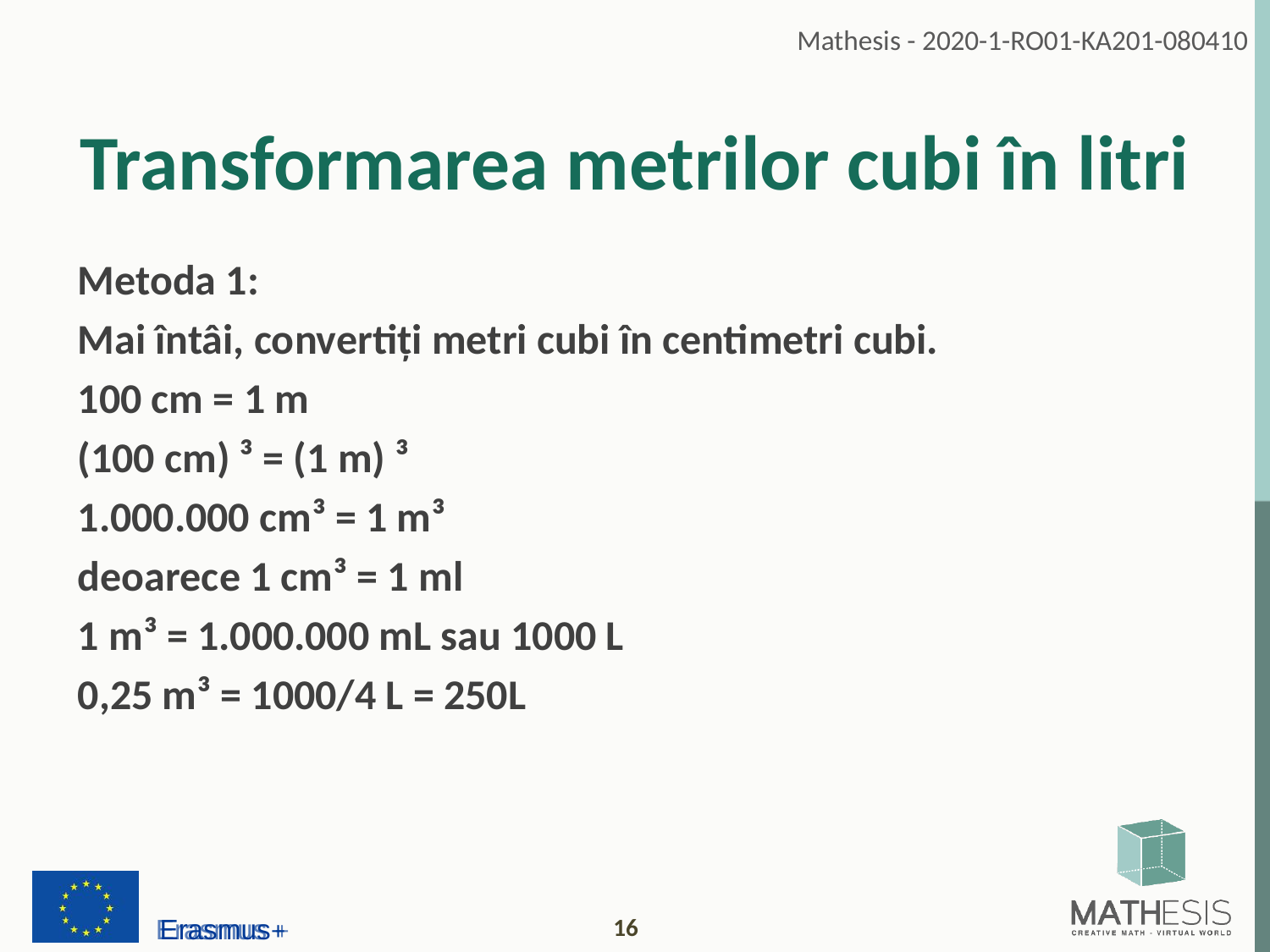

# Transformarea metrilor cubi în litri
Metoda 1:
Mai întâi, convertiți metri cubi în centimetri cubi.
100 cm = 1 m
(100 cm) ³ = (1 m) ³
1.000.000 cm³ = 1 m³
deoarece 1 cm³ = 1 ml
1 m³ = 1.000.000 mL sau 1000 L
0,25 m³ = 1000/4 L = 250L